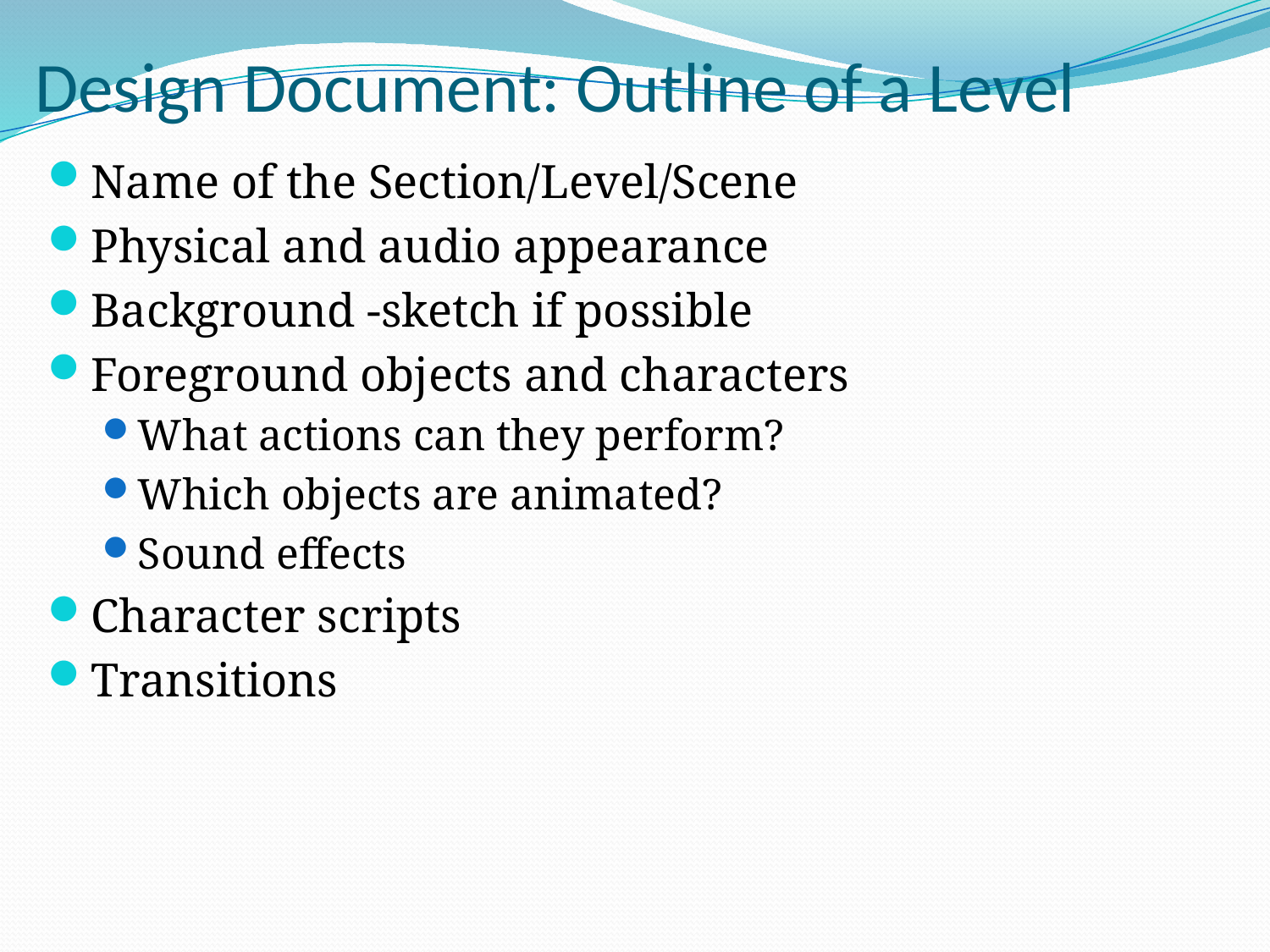

# Design Document: Outline of a Level
Name of the Section/Level/Scene
Physical and audio appearance
Background -sketch if possible
Foreground objects and characters
What actions can they perform?
Which objects are animated?
Sound effects
Character scripts
Transitions